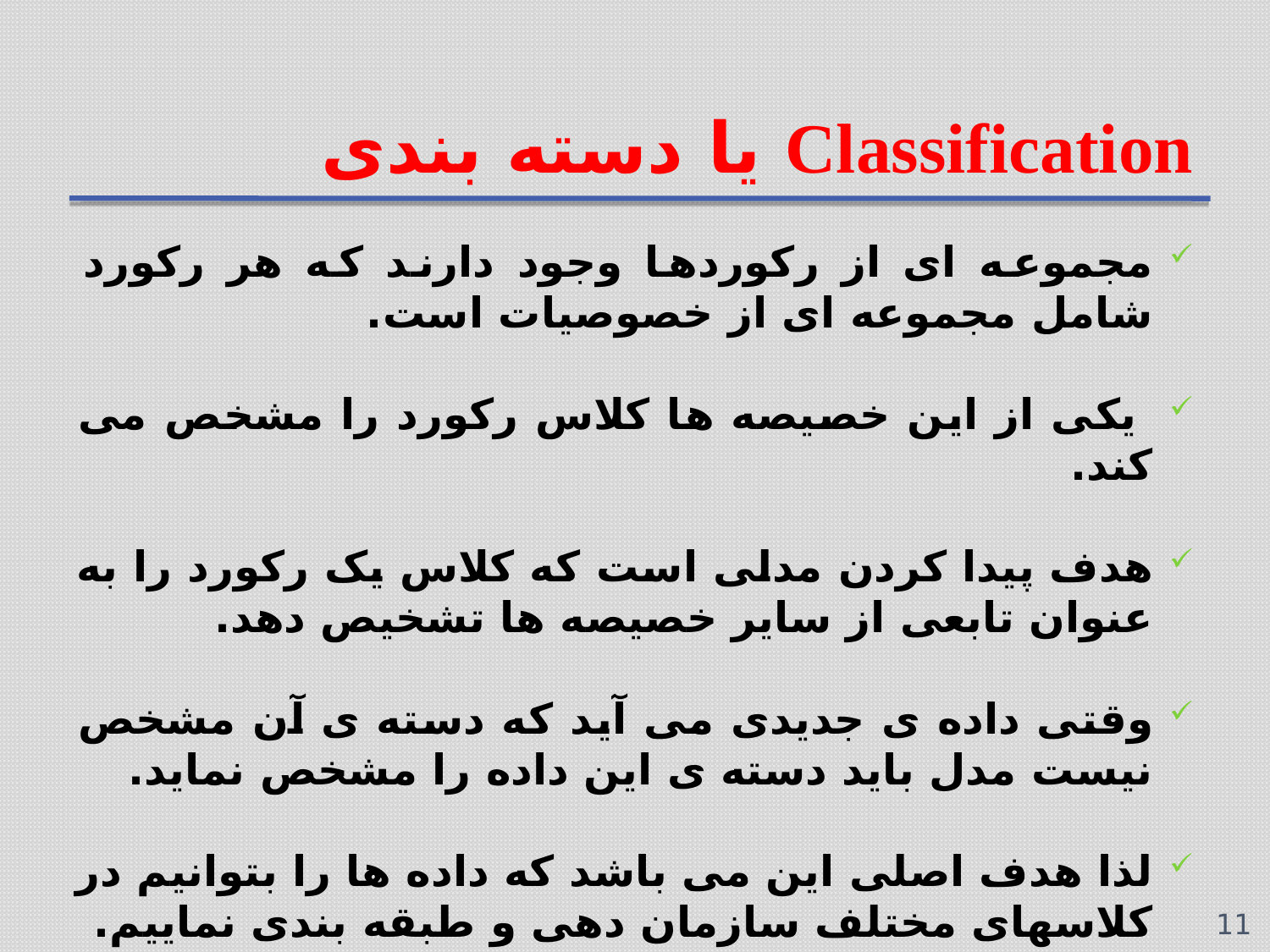

# Classification یا دسته بندی
مجموعه ای از رکوردها وجود دارند که هر رکورد شامل مجموعه ای از خصوصیات است.

 یکی از این خصیصه ها کلاس رکورد را مشخص می کند.

هدف پیدا کردن مدلی است که کلاس یک رکورد را به عنوان تابعی از سایر خصیصه ها تشخیص دهد.

وقتی داده ی جدیدی می آید که دسته ی آن مشخص نیست مدل باید دسته ی این داده را مشخص نماید.

لذا هدف اصلی این می باشد که داده ها را بتوانیم در کلاسهای مختلف سازمان دهی و طبقه بندی نماییم.
دسته بندی روشی Supervised است.
11